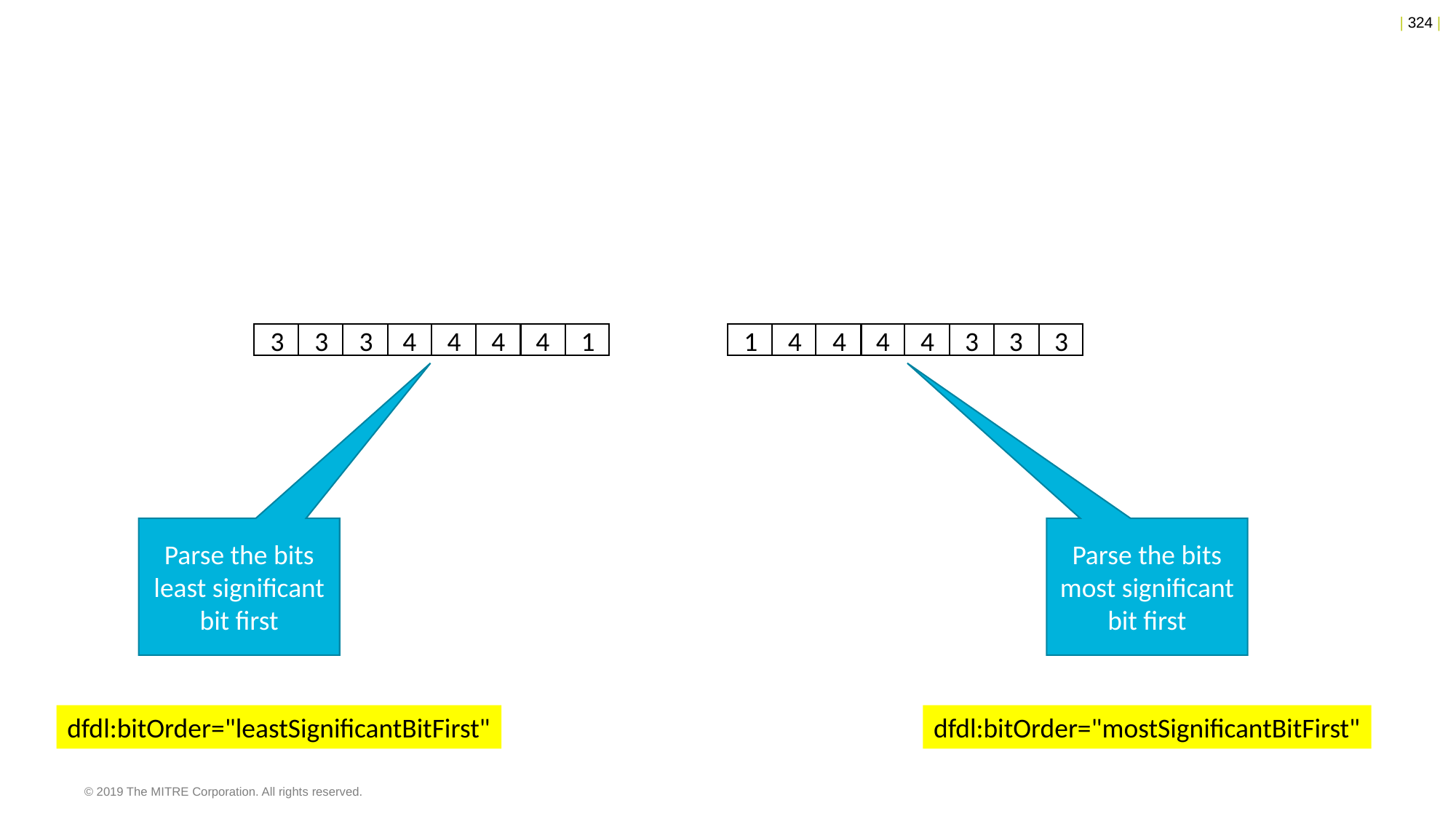

3
1
3
4
1
4
3
3
3
4
4
4
4
4
4
3

Parse the bits most significant bit first
Parse the bits least significant bit first
dfdl:bitOrder="leastSignificantBitFirst"
dfdl:bitOrder="mostSignificantBitFirst"
© 2019 The MITRE Corporation. All rights reserved.